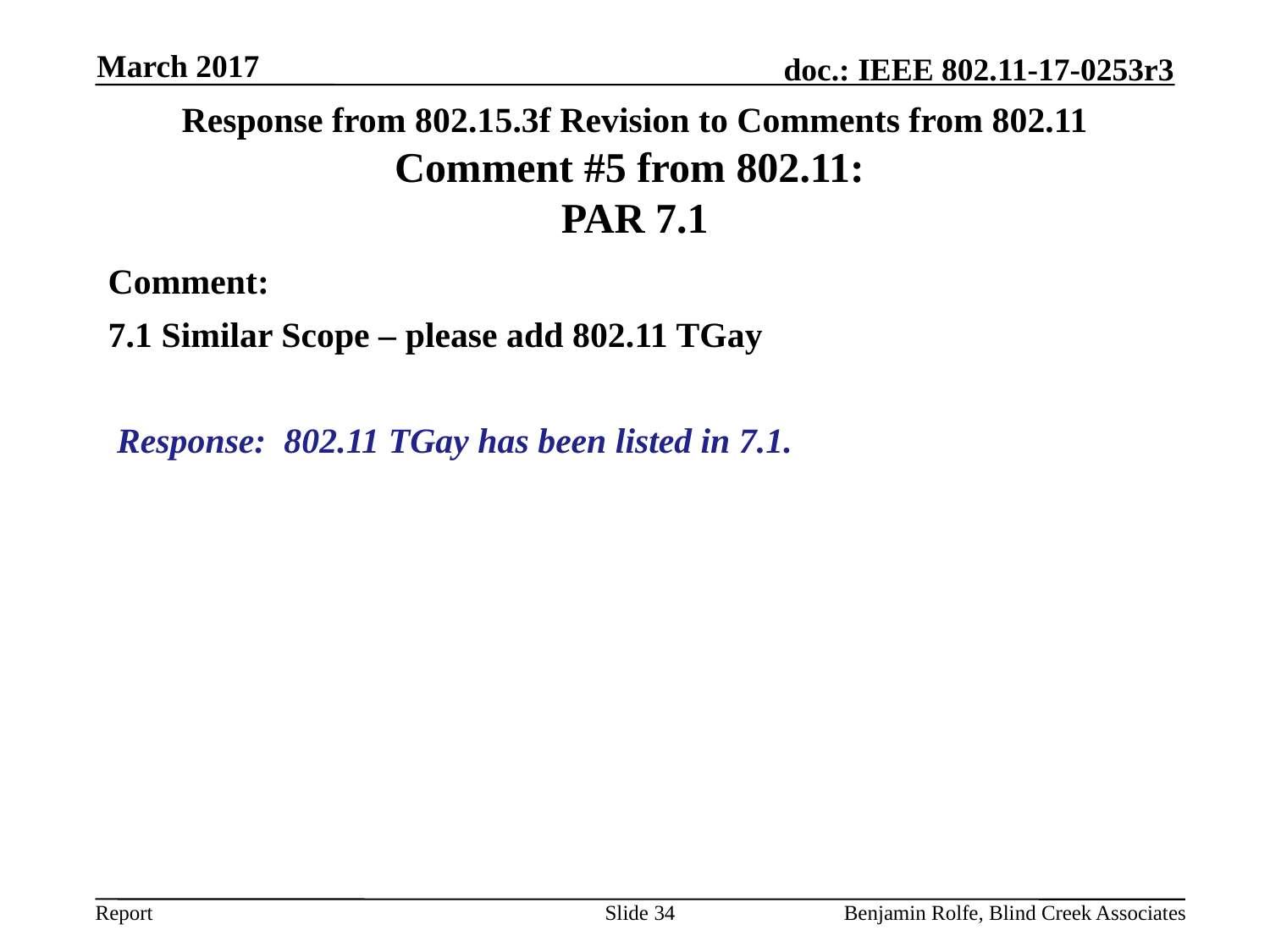

March 2017
# Response from 802.15.3f Revision to Comments from 802.11 Comment #5 from 802.11: PAR 7.1
Comment:
7.1 Similar Scope – please add 802.11 TGay

 Response:  802.11 TGay has been listed in 7.1.
Slide 34
Benjamin Rolfe, Blind Creek Associates